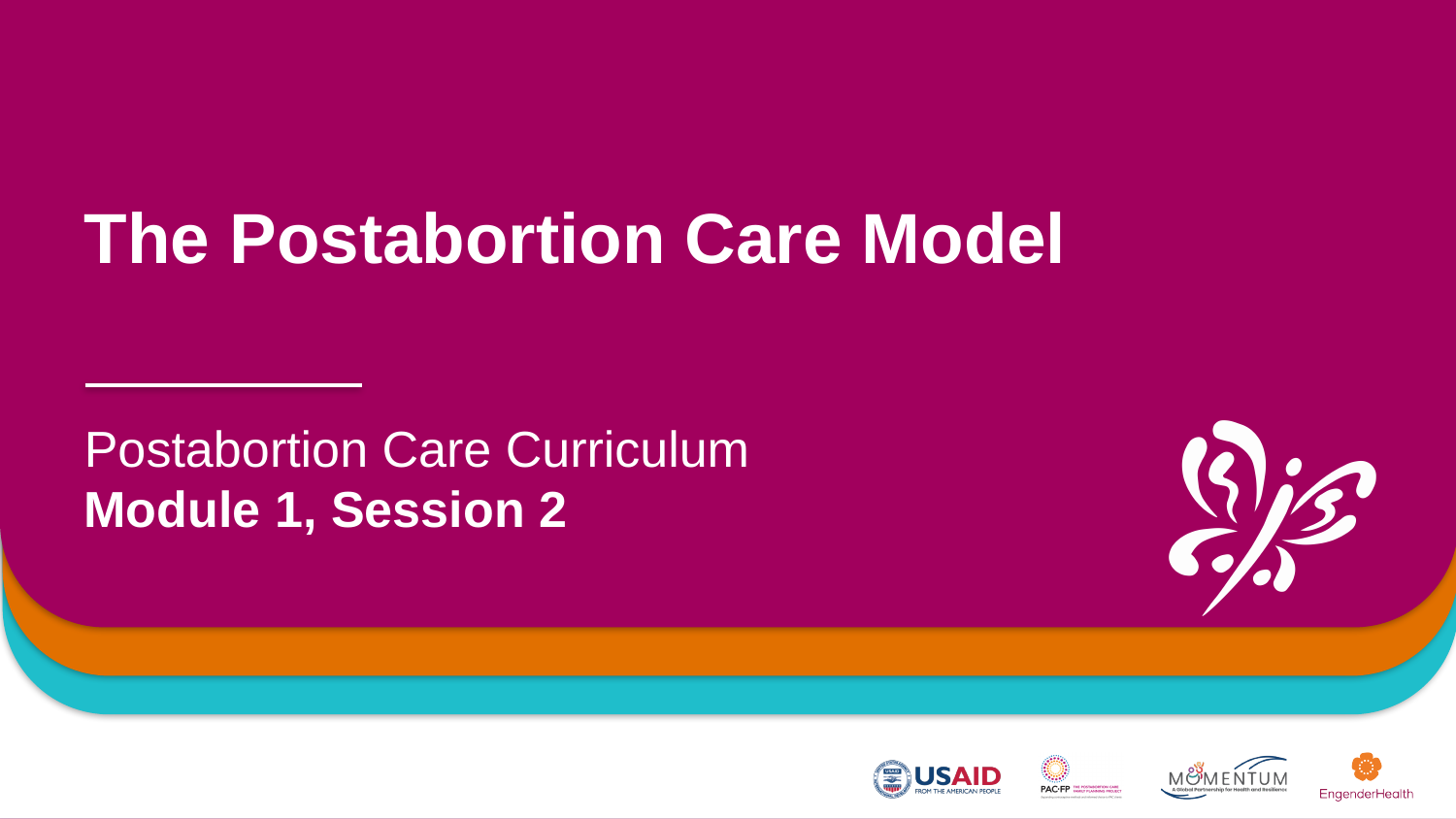

# The Postabortion Care Model
Postabortion Care Curriculum
Module 1, Session 2